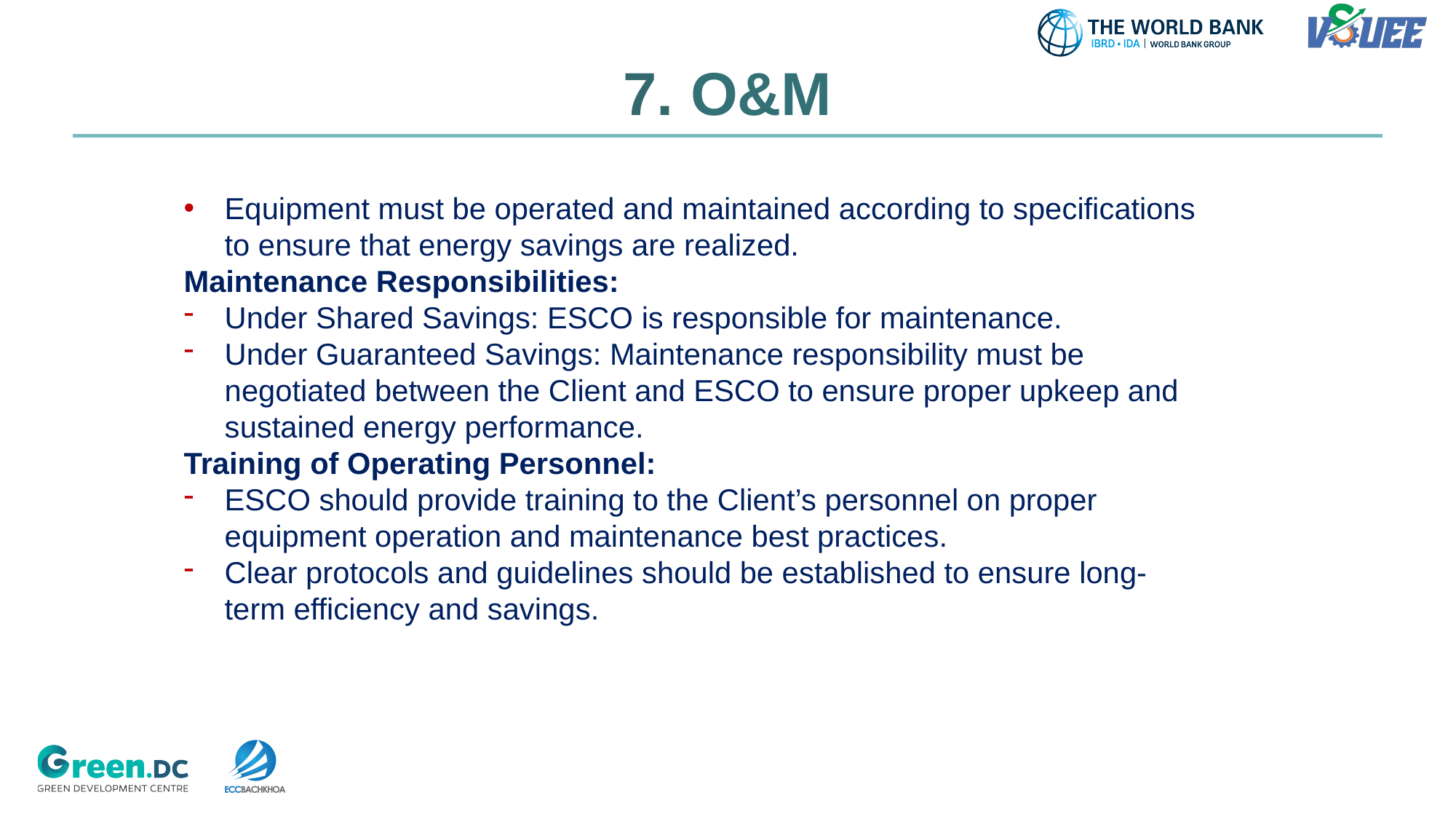

# 7. O&M
Equipment must be operated and maintained according to specifications to ensure that energy savings are realized.
Maintenance Responsibilities:
Under Shared Savings: ESCO is responsible for maintenance.
Under Guaranteed Savings: Maintenance responsibility must be negotiated between the Client and ESCO to ensure proper upkeep and sustained energy performance.
Training of Operating Personnel:
ESCO should provide training to the Client’s personnel on proper equipment operation and maintenance best practices.
Clear protocols and guidelines should be established to ensure long-term efficiency and savings.